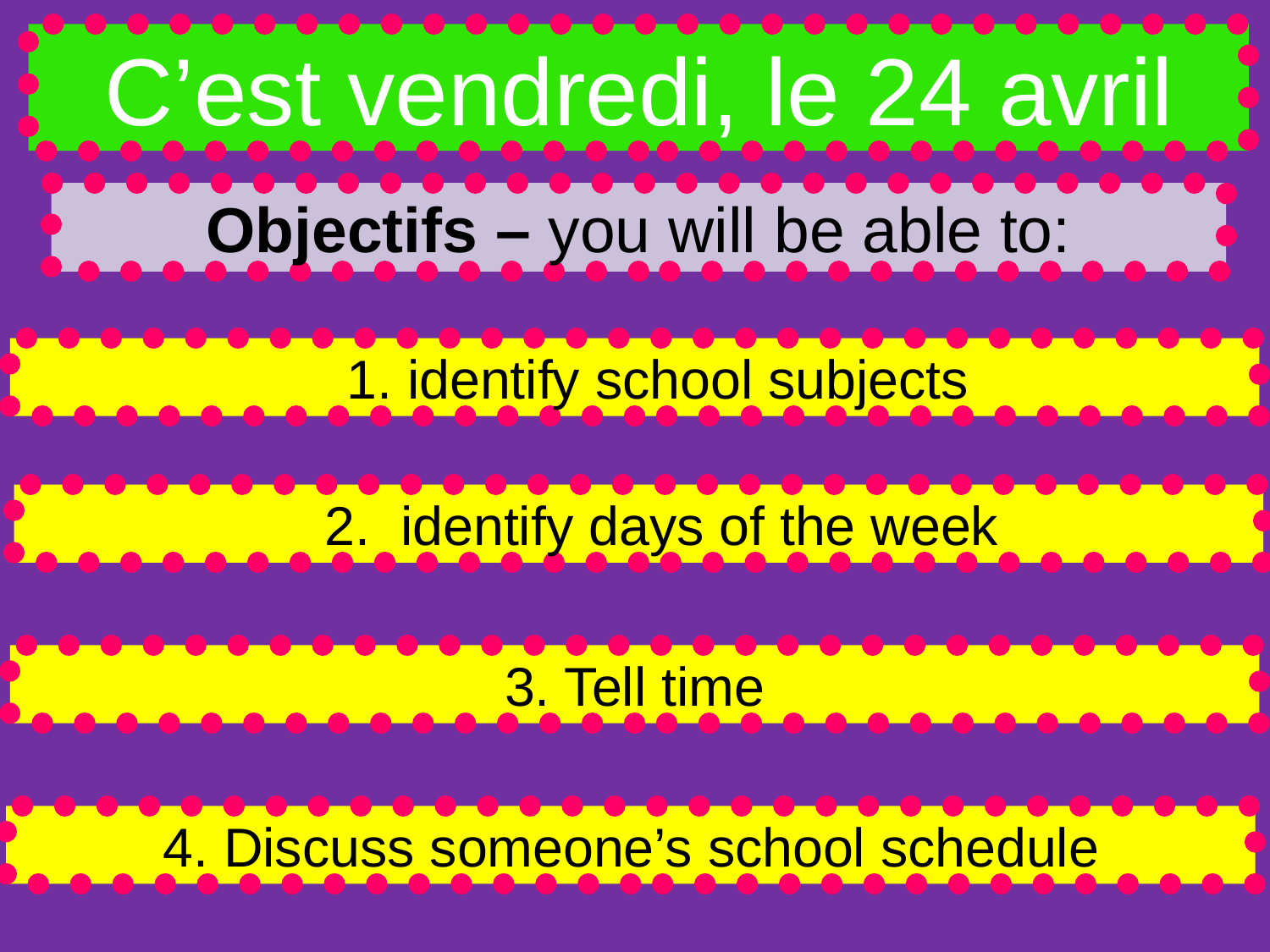

C’est vendredi, le 24 avril
Objectifs – you will be able to:
   1. identify school subjects
   2.  identify days of the week
3. Tell time
4. Discuss someone’s school schedule